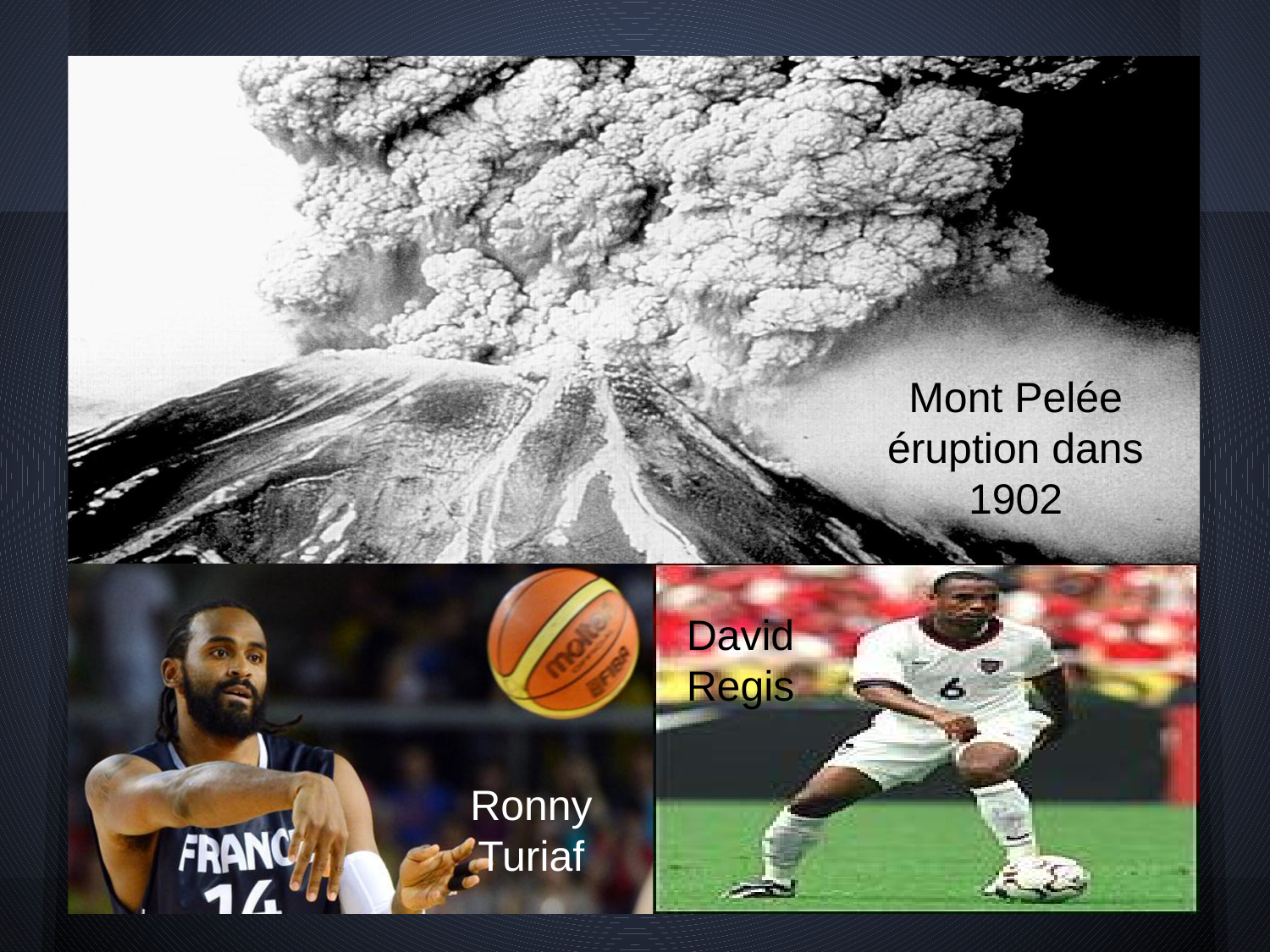

Mont Pelée éruption dans 1902

David Regis
Ronny Turiaf